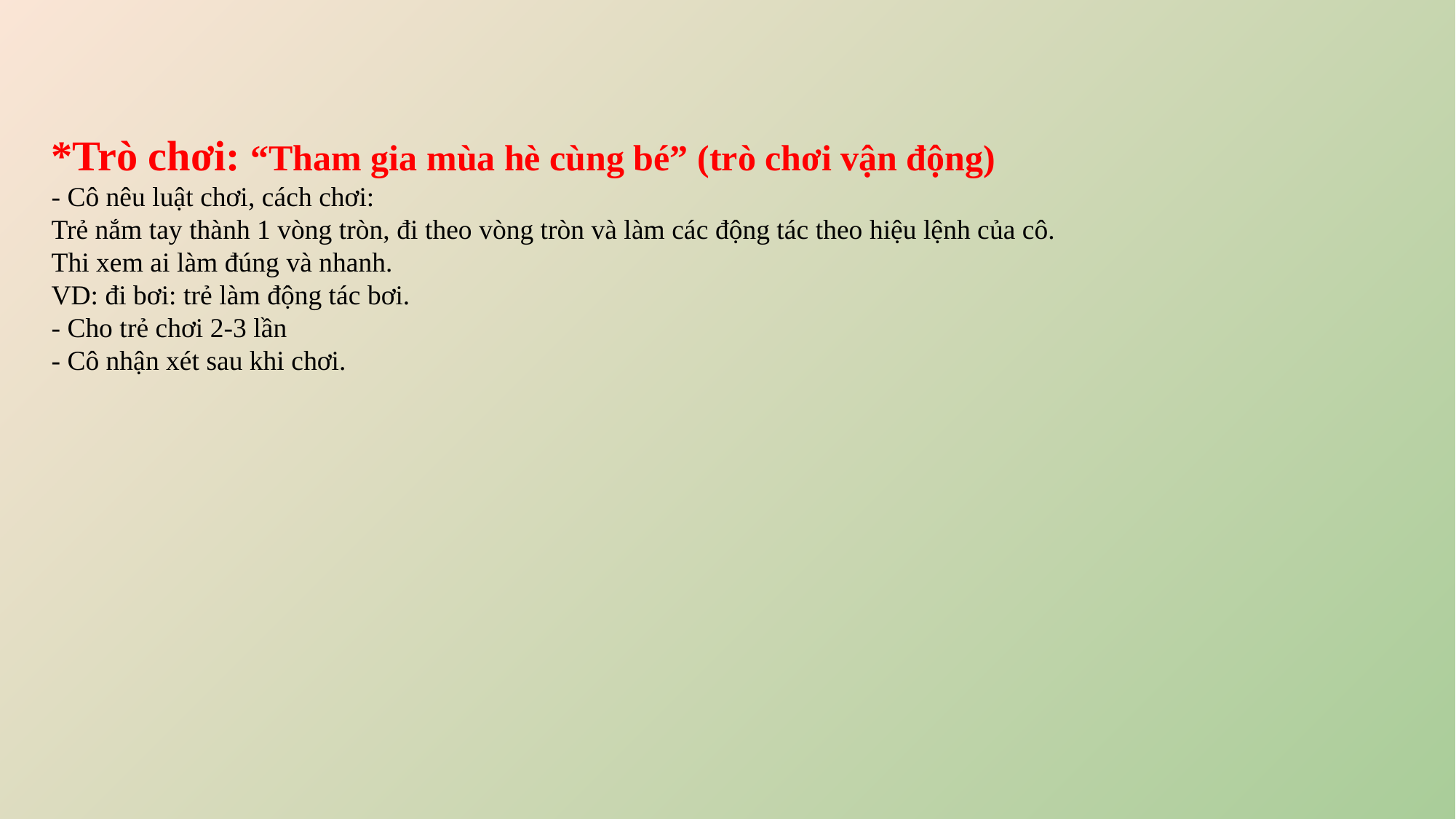

*Trò chơi: “Tham gia mùa hè cùng bé” (trò chơi vận động)
- Cô nêu luật chơi, cách chơi:
Trẻ nắm tay thành 1 vòng tròn, đi theo vòng tròn và làm các động tác theo hiệu lệnh của cô.
Thi xem ai làm đúng và nhanh.
VD: đi bơi: trẻ làm động tác bơi.
- Cho trẻ chơi 2-3 lần
- Cô nhận xét sau khi chơi.